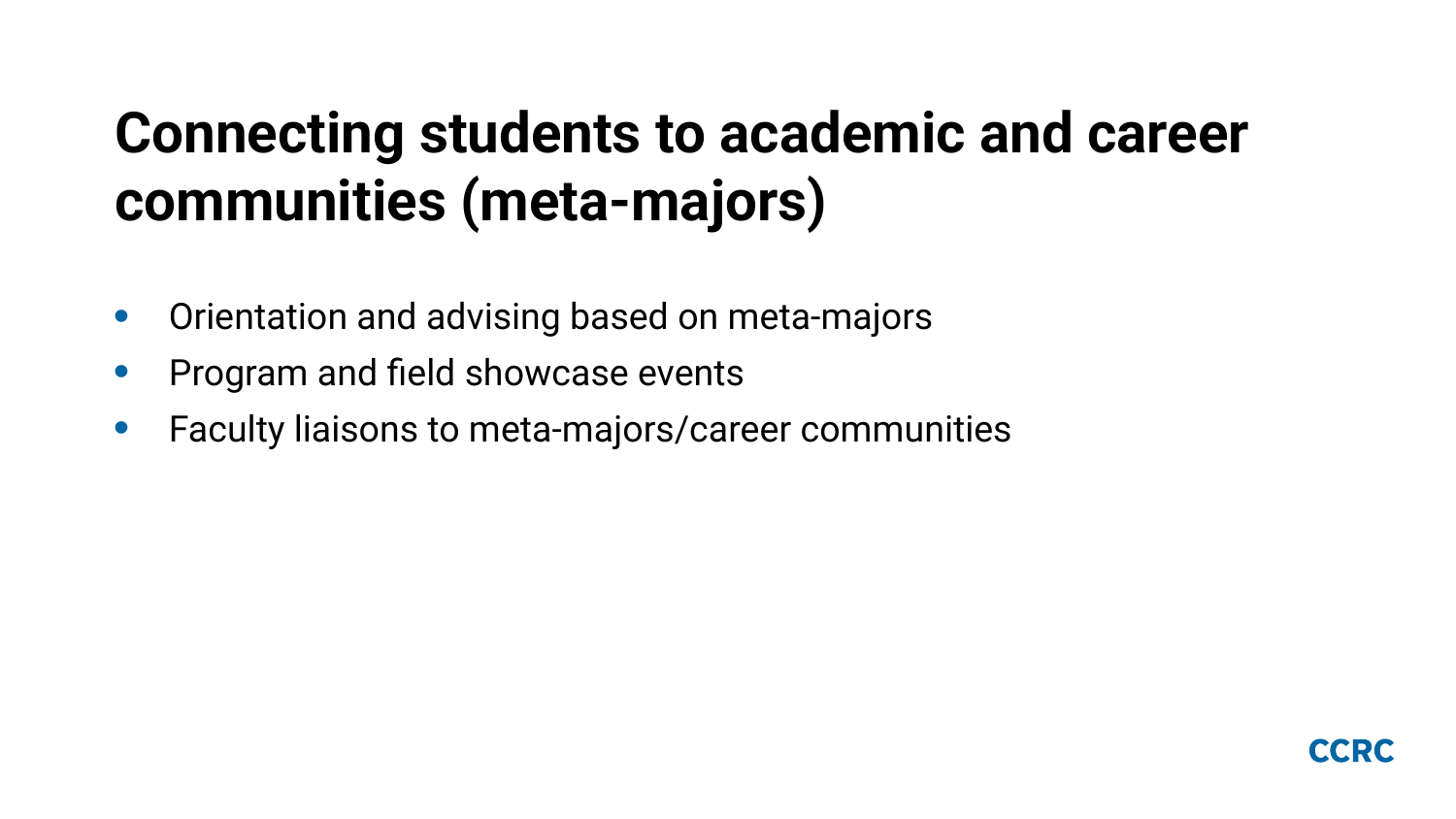

# Connecting students to academic and career communities (meta-majors)
Orientation and advising based on meta-majors
Program and field showcase events
Faculty liaisons to meta-majors/career communities